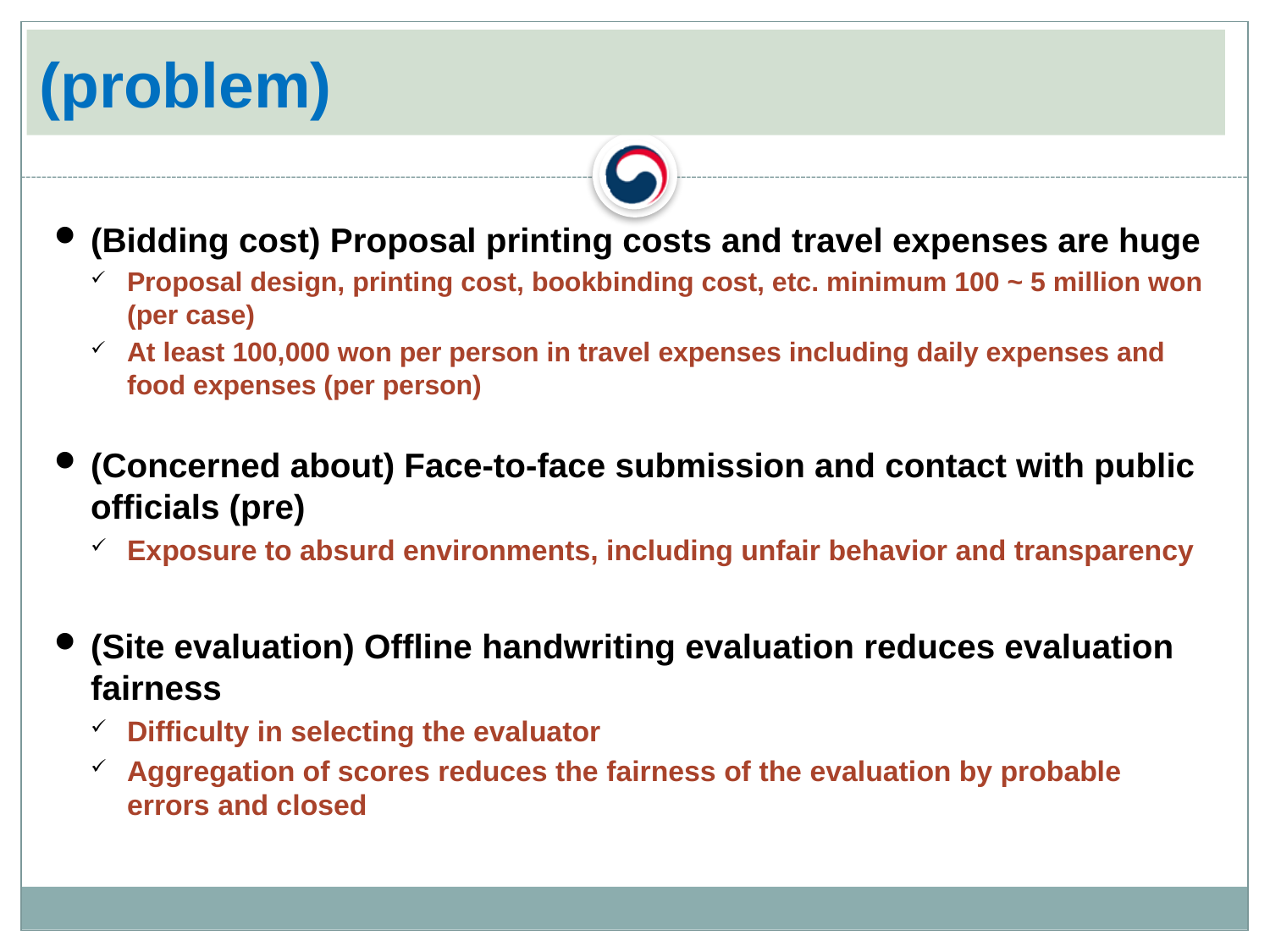

# (problem)
(Bidding cost) Proposal printing costs and travel expenses are huge
Proposal design, printing cost, bookbinding cost, etc. minimum 100 ~ 5 million won (per case)
At least 100,000 won per person in travel expenses including daily expenses and food expenses (per person)

(Concerned about) Face-to-face submission and contact with public officials (pre)
Exposure to absurd environments, including unfair behavior and transparency

(Site evaluation) Offline handwriting evaluation reduces evaluation fairness
Difficulty in selecting the evaluator
Aggregation of scores reduces the fairness of the evaluation by probable errors and closed